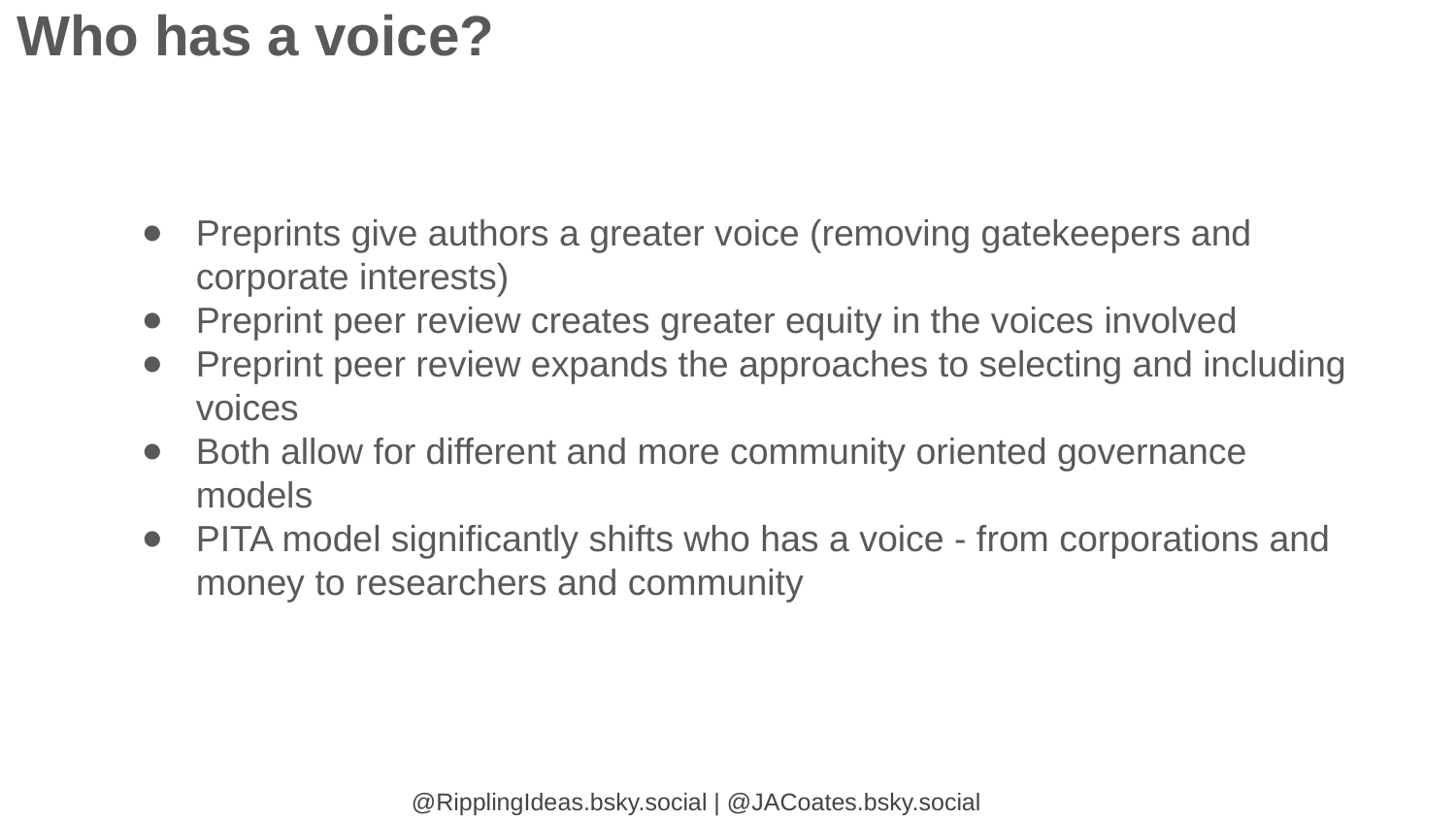

# Who has a voice?
Preprints give authors a greater voice (removing gatekeepers and corporate interests)
Preprint peer review creates greater equity in the voices involved
Preprint peer review expands the approaches to selecting and including voices
Both allow for different and more community oriented governance models
PITA model significantly shifts who has a voice - from corporations and money to researchers and community

@RipplingIdeas.bsky.social | @JACoates.bsky.social